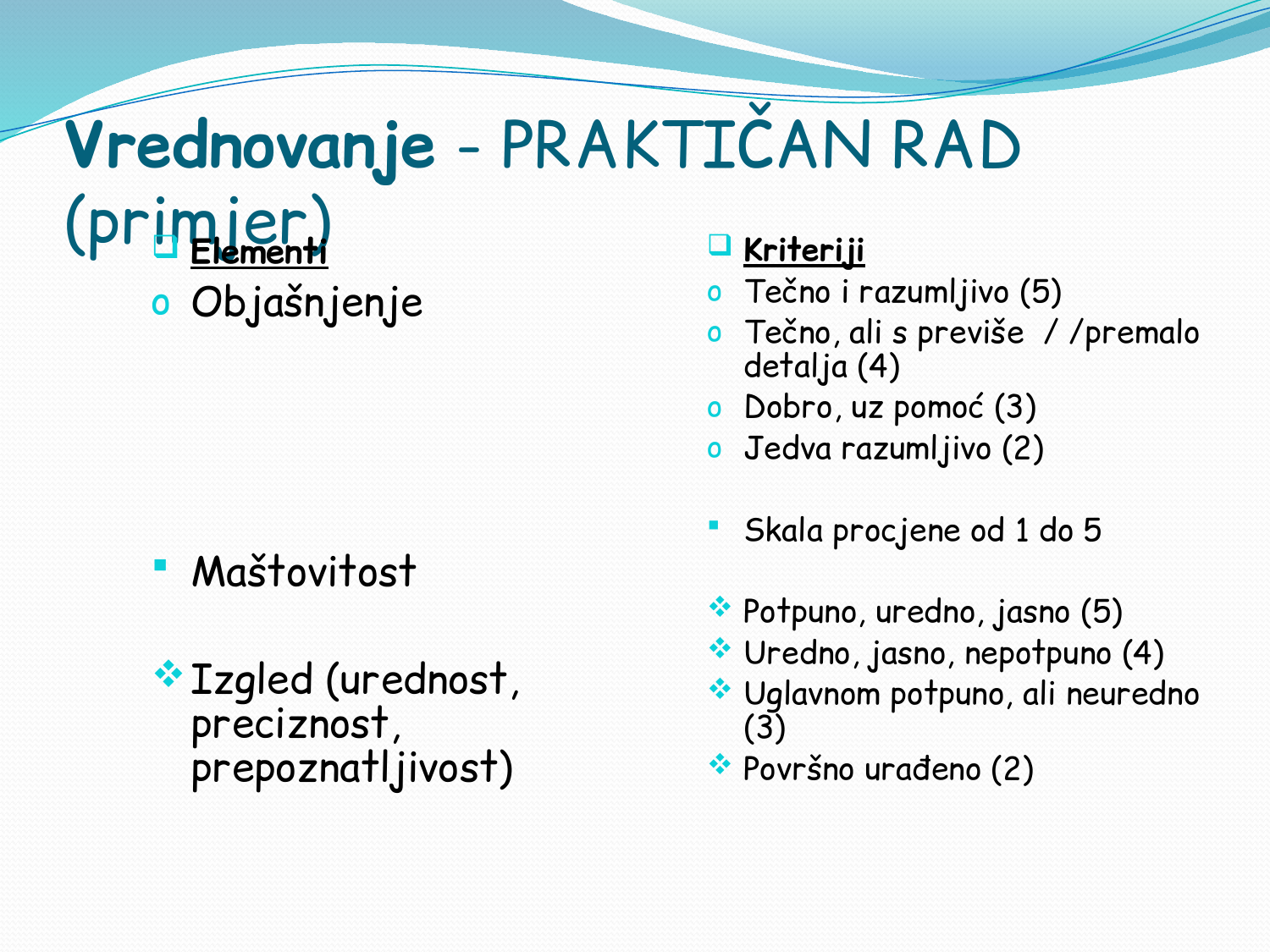

# Vrednovanje - PRAKTIČAN RAD (primjer)
Elementi
Objašnjenje

Maštovitost

Izgled (urednost, preciznost, prepoznatljivost)

Kriteriji
Tečno i razumljivo (5)
Tečno, ali s previše  / /premalo detalja (4)
Dobro, uz pomoć (3)
Jedva razumljivo (2)

Skala procjene od 1 do 5

Potpuno, uredno, jasno (5)
Uredno, jasno, nepotpuno (4)
Uglavnom potpuno, ali neuredno (3)
Površno urađeno (2)